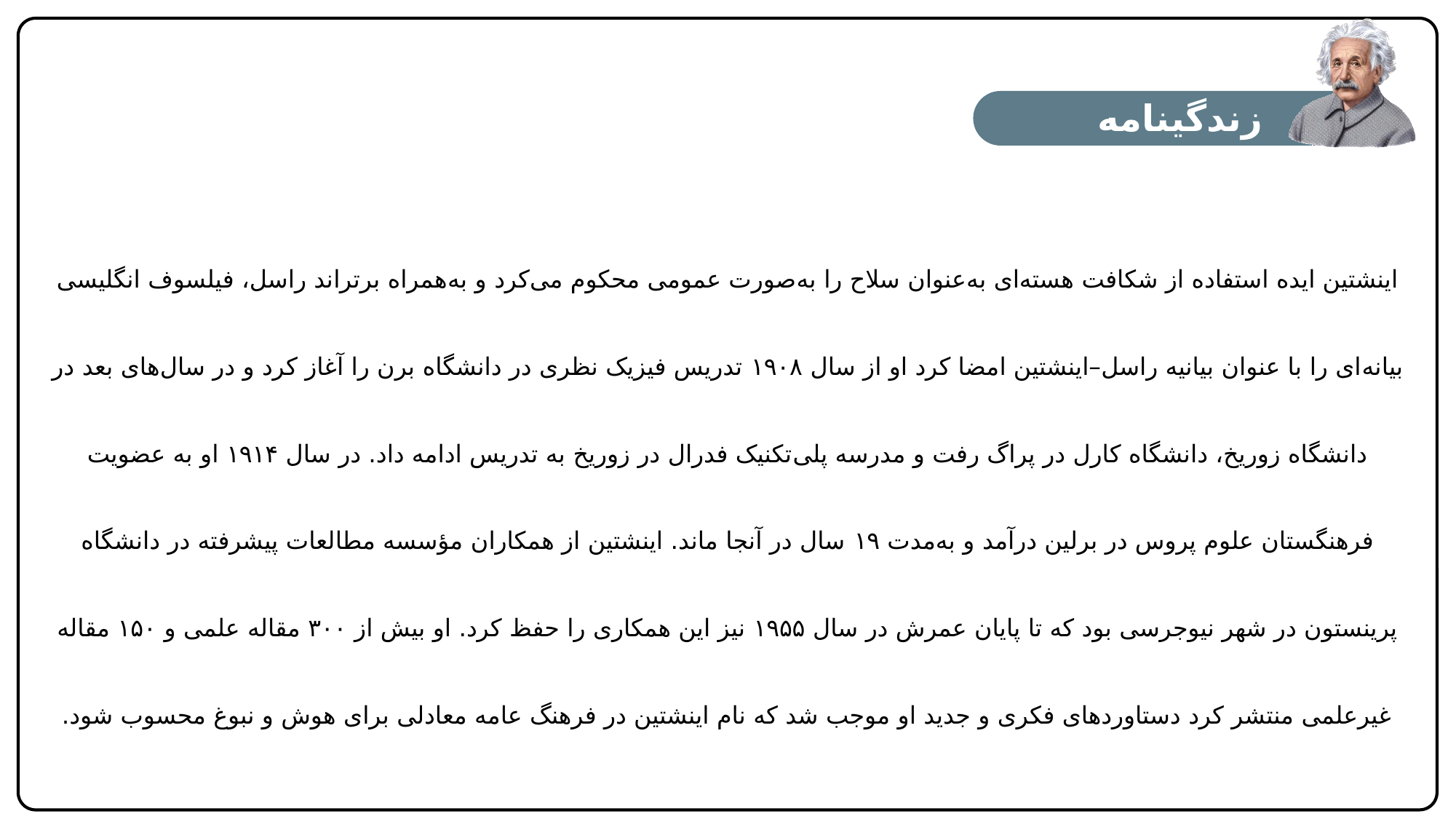

زندگینامه
اینشتین ایده استفاده از شکافت هسته‌ای به‌عنوان سلاح را به‌صورت عمومی محکوم می‌کرد و به‌همراه برتراند راسل، فیلسوف انگلیسی بیانه‌ای را با عنوان بیانیه راسل–اینشتین امضا کرد او از سال ۱۹۰۸ تدریس فیزیک نظری در دانشگاه برن را آغاز کرد و در سال‌های بعد در دانشگاه زوریخ، دانشگاه کارل در پراگ رفت و مدرسه پلی‌تکنیک فدرال در زوریخ به تدریس ادامه داد. در سال ۱۹۱۴ او به عضویت فرهنگستان علوم پروس در برلین درآمد و به‌مدت ۱۹ سال در آنجا ماند. اینشتین از همکاران مؤسسه مطالعات پیشرفته در دانشگاه پرینستون در شهر نیوجرسی بود که تا پایان عمرش در سال ۱۹۵۵ نیز این همکاری را حفظ کرد. او بیش از ۳۰۰ مقاله علمی و ۱۵۰ مقاله غیرعلمی منتشر کرد دستاوردهای فکری و جدید او موجب شد که نام اینشتین در فرهنگ عامه معادلی برای هوش و نبوغ محسوب شود.